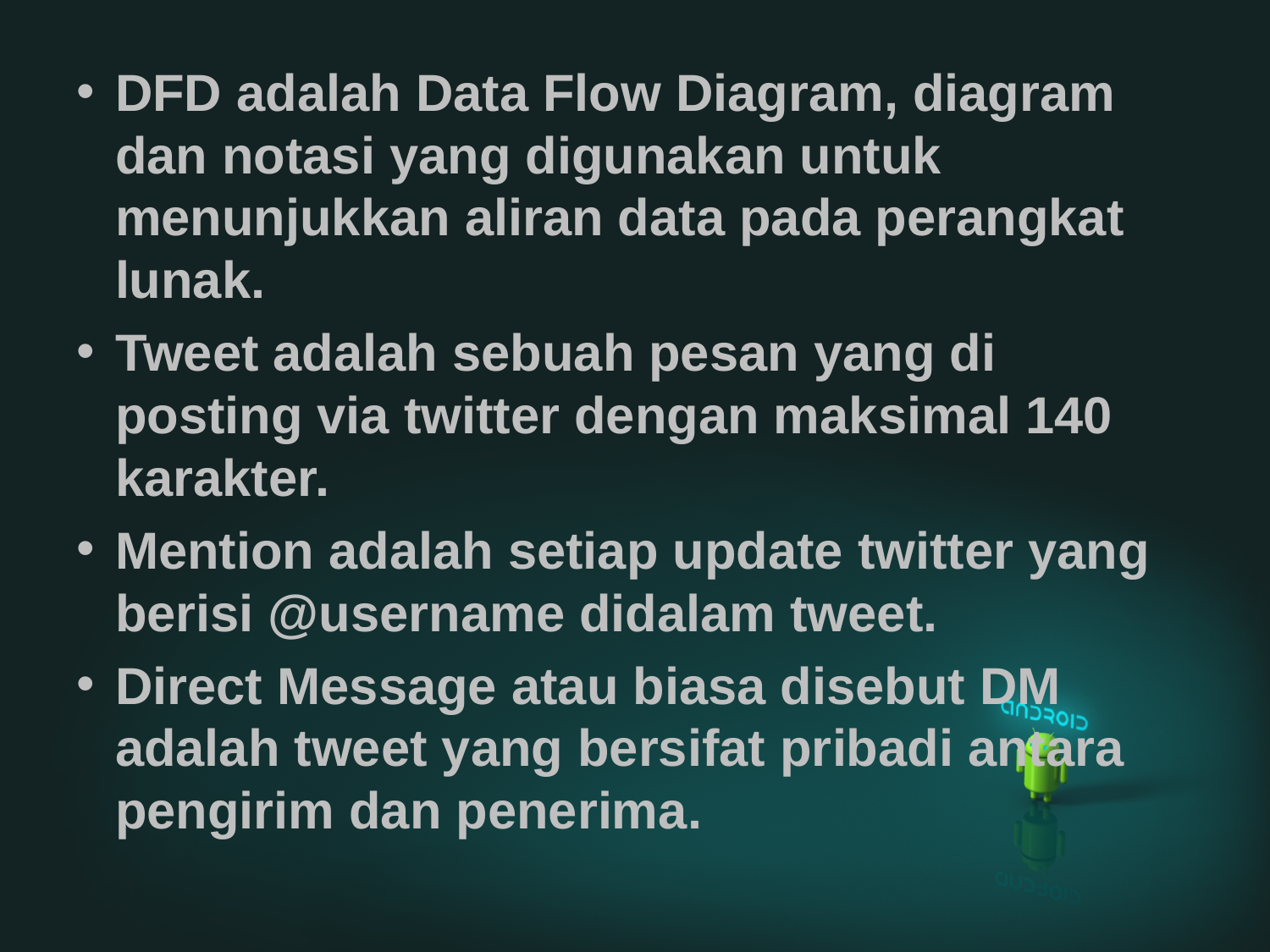

DFD adalah Data Flow Diagram, diagram dan notasi yang digunakan untuk menunjukkan aliran data pada perangkat lunak.
Tweet adalah sebuah pesan yang di posting via twitter dengan maksimal 140 karakter.
Mention adalah setiap update twitter yang berisi @username didalam tweet.
Direct Message atau biasa disebut DM adalah tweet yang bersifat pribadi antara pengirim dan penerima.